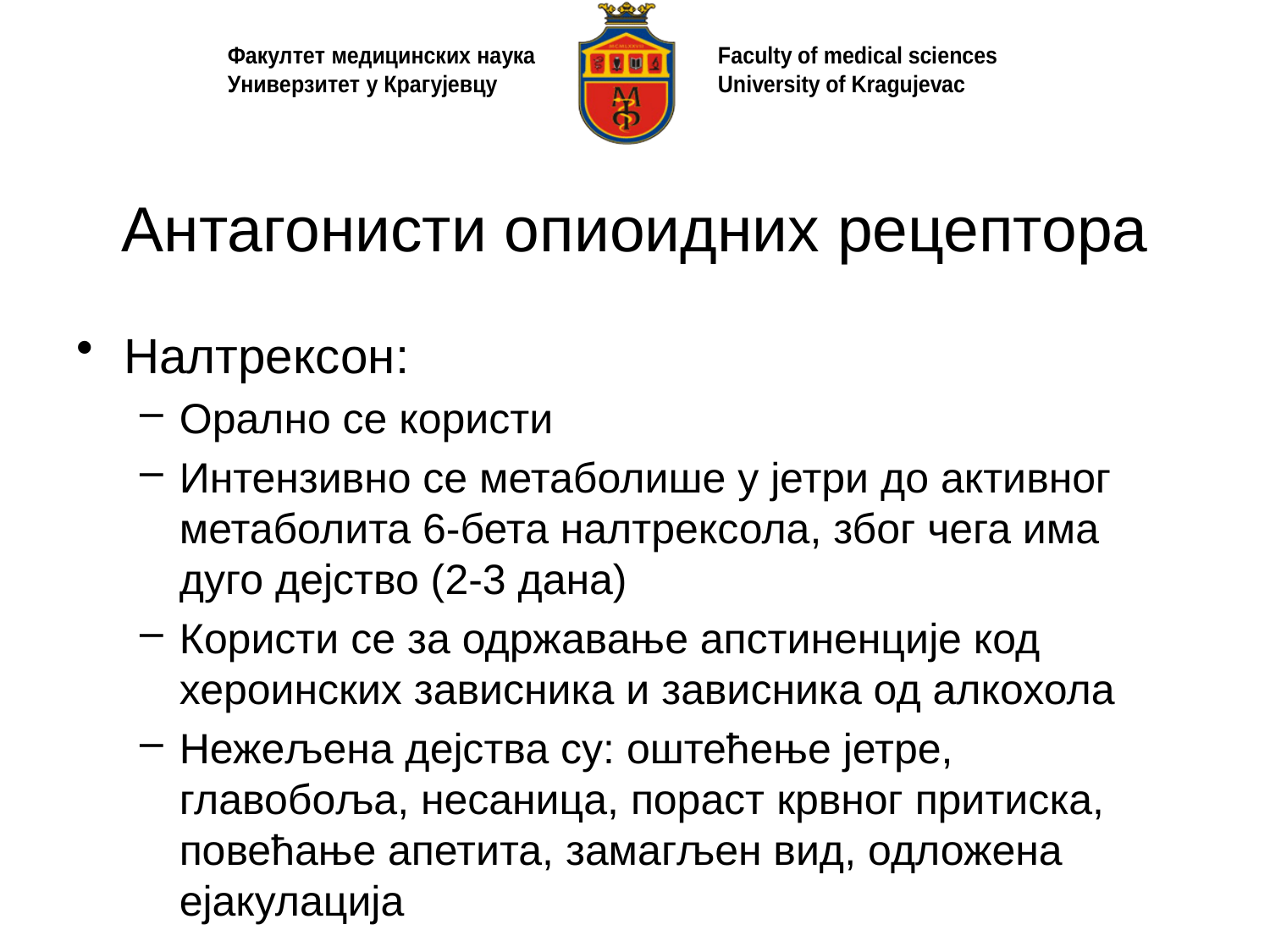

# Антагонисти опиоидних рецептора
Налтрексон:
Орално се користи
Интензивно се метаболише у јетри до активног метаболита 6-бета налтрексола, због чега има дуго дејство (2-3 дана)
Користи се за одржавање апстиненције код хероинских зависника и зависника од алкохола
Нежељена дејства су: оштећење јетре, главобоља, несаница, пораст крвног притиска, повећање апетита, замагљен вид, одложена ејакулација